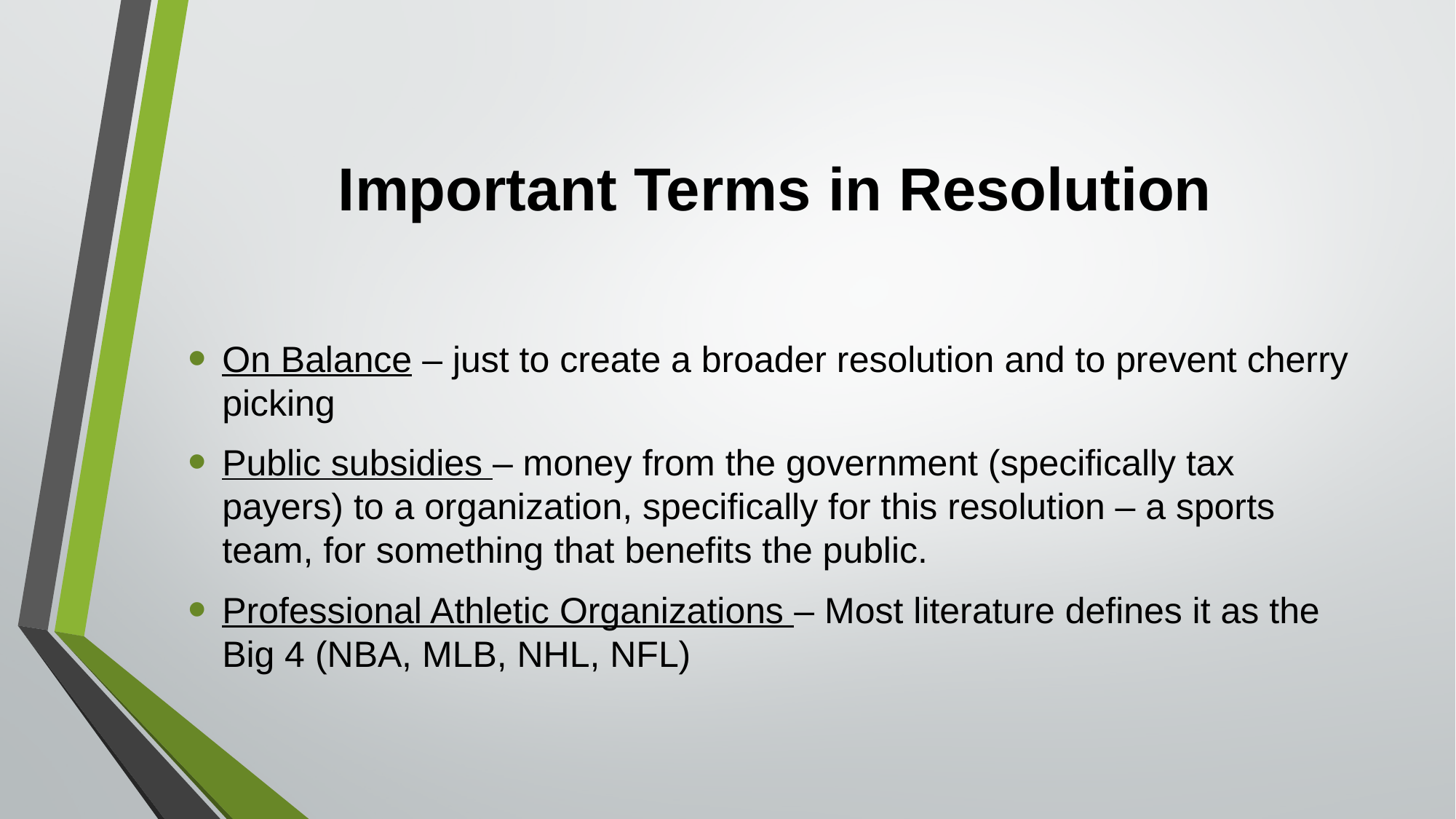

# Important Terms in Resolution
On Balance – just to create a broader resolution and to prevent cherry picking
Public subsidies – money from the government (specifically tax payers) to a organization, specifically for this resolution – a sports team, for something that benefits the public.
Professional Athletic Organizations – Most literature defines it as the Big 4 (NBA, MLB, NHL, NFL)